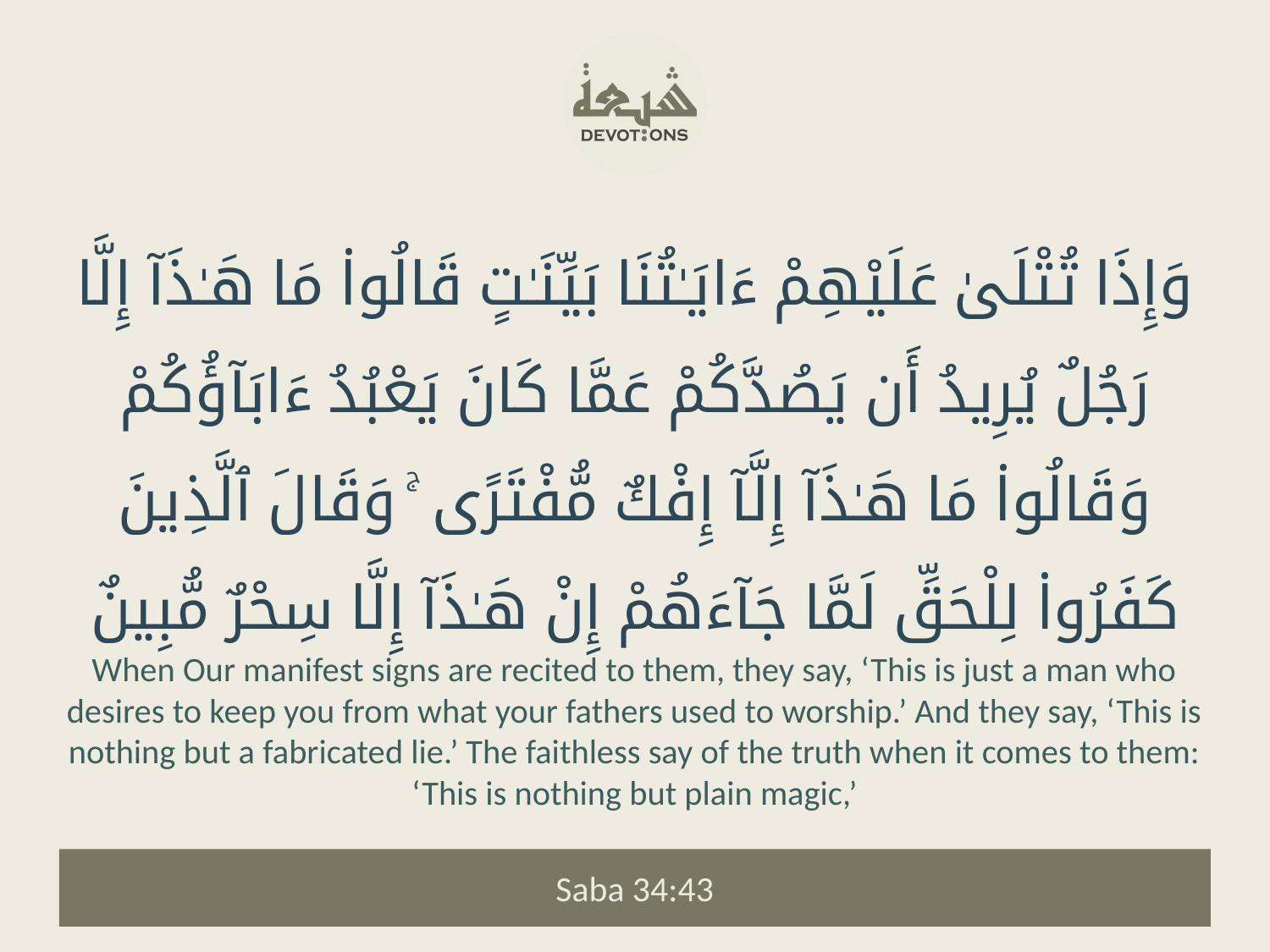

وَإِذَا تُتْلَىٰ عَلَيْهِمْ ءَايَـٰتُنَا بَيِّنَـٰتٍ قَالُوا۟ مَا هَـٰذَآ إِلَّا رَجُلٌ يُرِيدُ أَن يَصُدَّكُمْ عَمَّا كَانَ يَعْبُدُ ءَابَآؤُكُمْ وَقَالُوا۟ مَا هَـٰذَآ إِلَّآ إِفْكٌ مُّفْتَرًى ۚ وَقَالَ ٱلَّذِينَ كَفَرُوا۟ لِلْحَقِّ لَمَّا جَآءَهُمْ إِنْ هَـٰذَآ إِلَّا سِحْرٌ مُّبِينٌ
When Our manifest signs are recited to them, they say, ‘This is just a man who desires to keep you from what your fathers used to worship.’ And they say, ‘This is nothing but a fabricated lie.’ The faithless say of the truth when it comes to them: ‘This is nothing but plain magic,’
Saba 34:43